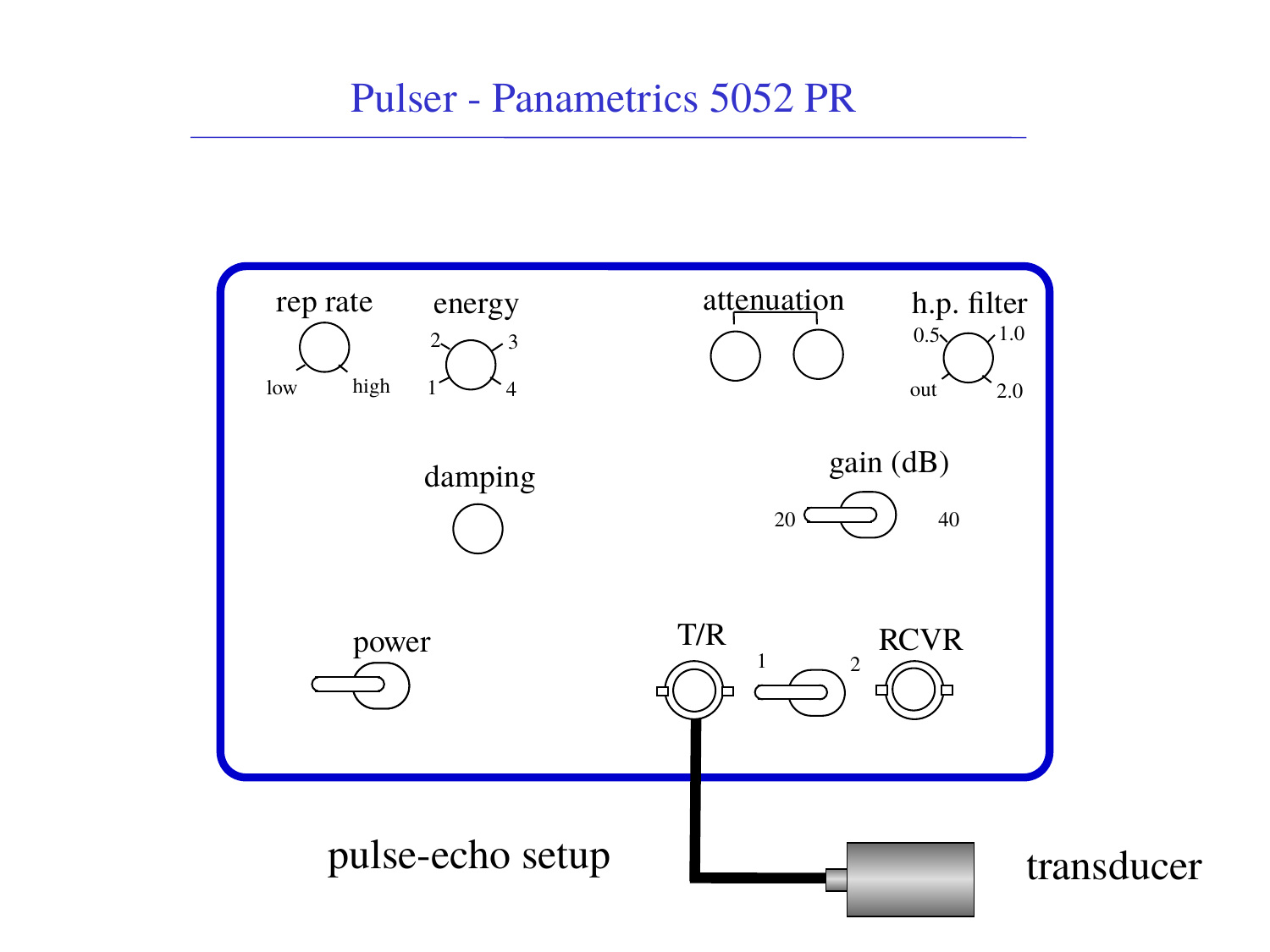

Pulser - Panametrics 5052 PR

attenuation
rep rate
energy
h.p. filter

1.0
0.5

2
3

high
low
1

4
out

2.0
gain (dB)
damping

20
40

T/R
RCVR
power
1
2

pulse-echo setup
transducer